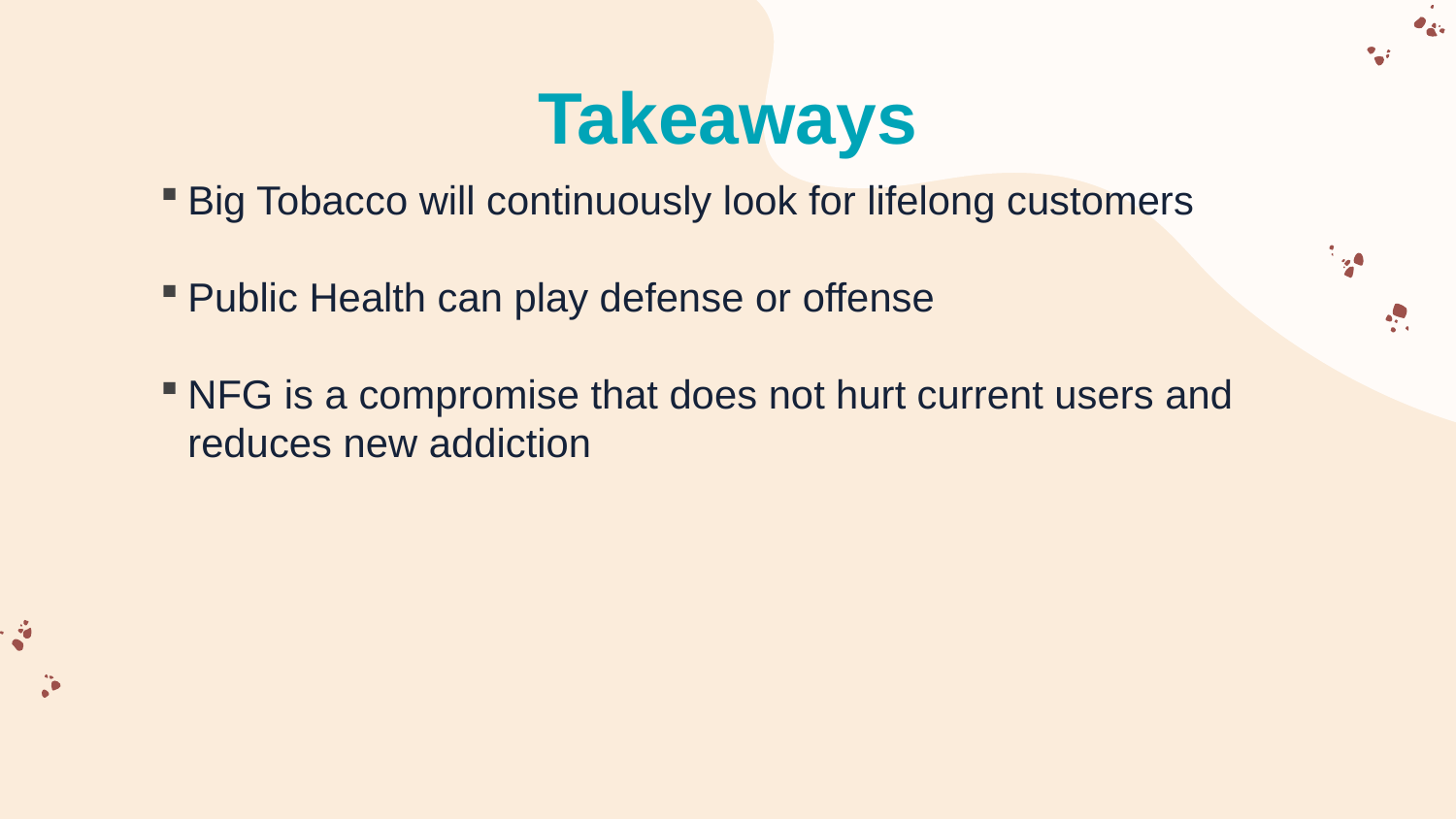

# Takeaways
Big Tobacco will continuously look for lifelong customers

Public Health can play defense or offense

NFG is a compromise that does not hurt current users and  reduces new addiction